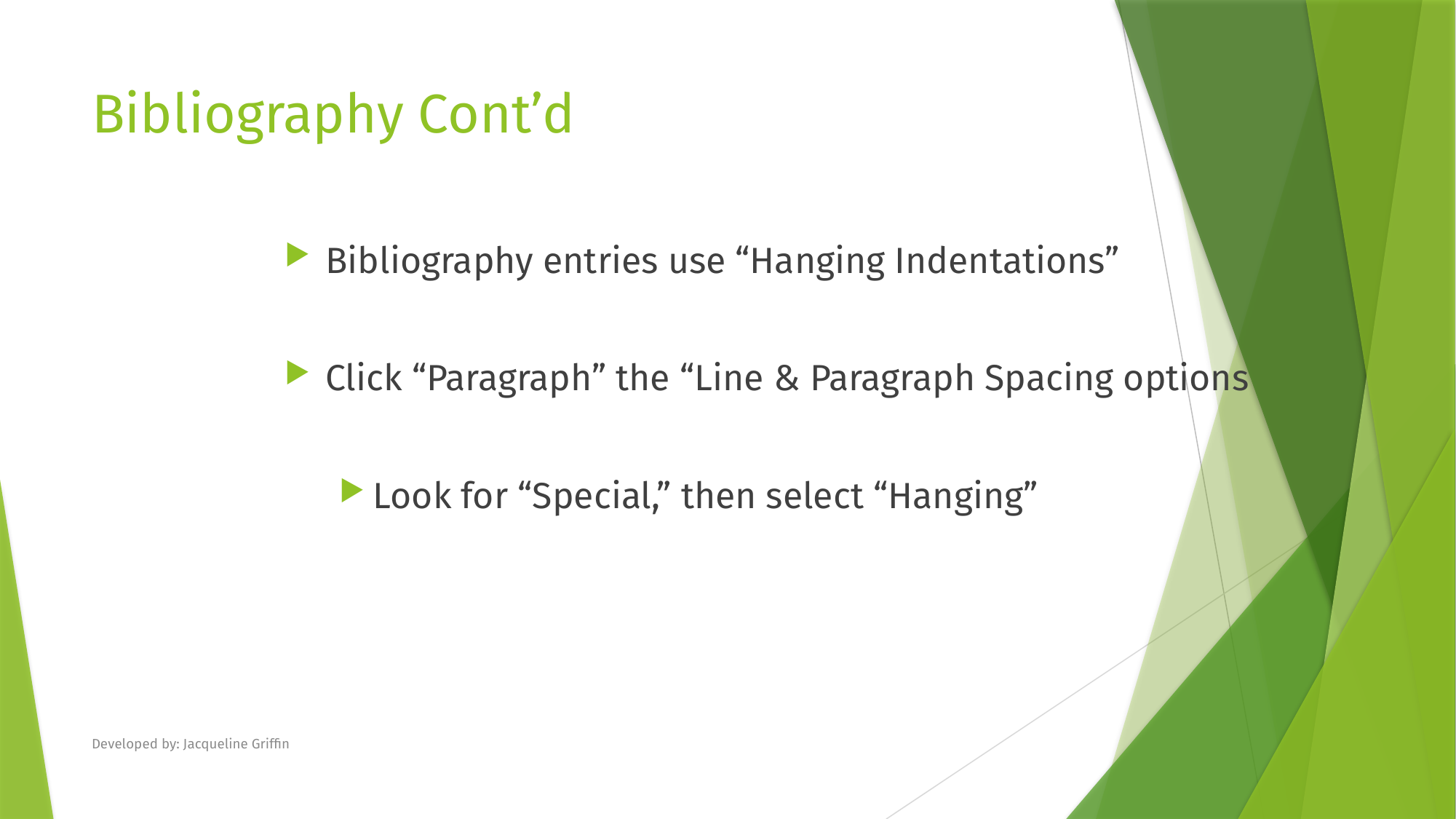

# Bibliography Cont’d
Bibliography entries use “Hanging Indentations”

Click “Paragraph” the “Line & Paragraph Spacing options

Look for “Special,” then select “Hanging”

Developed by: Jacqueline Griffin